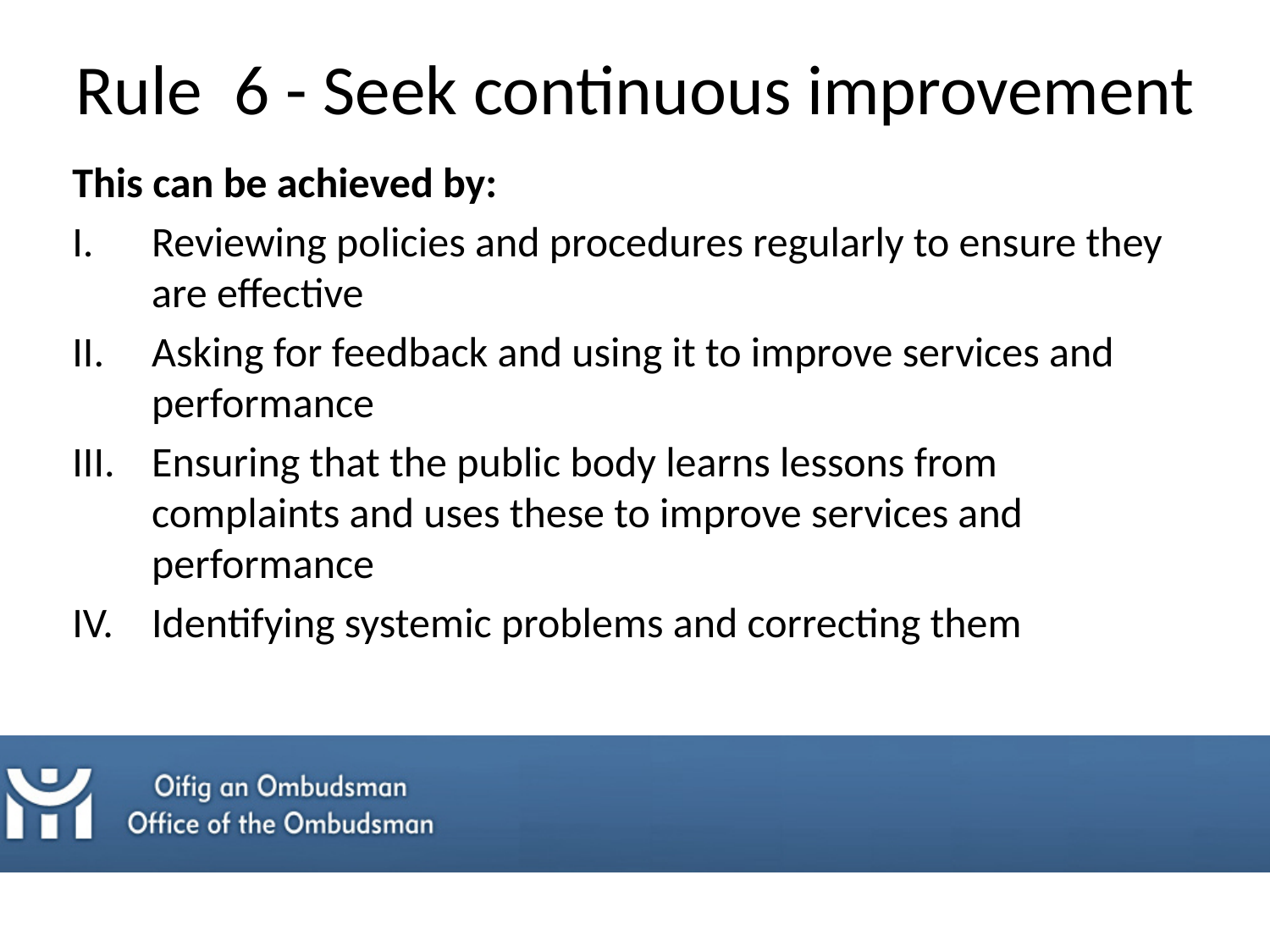

Rule  6 - Seek continuous improvement
This can be achieved by:
Reviewing policies and procedures regularly to ensure they are effective
Asking for feedback and using it to improve services and performance
Ensuring that the public body learns lessons from complaints and uses these to improve services and performance
Identifying systemic problems and correcting them